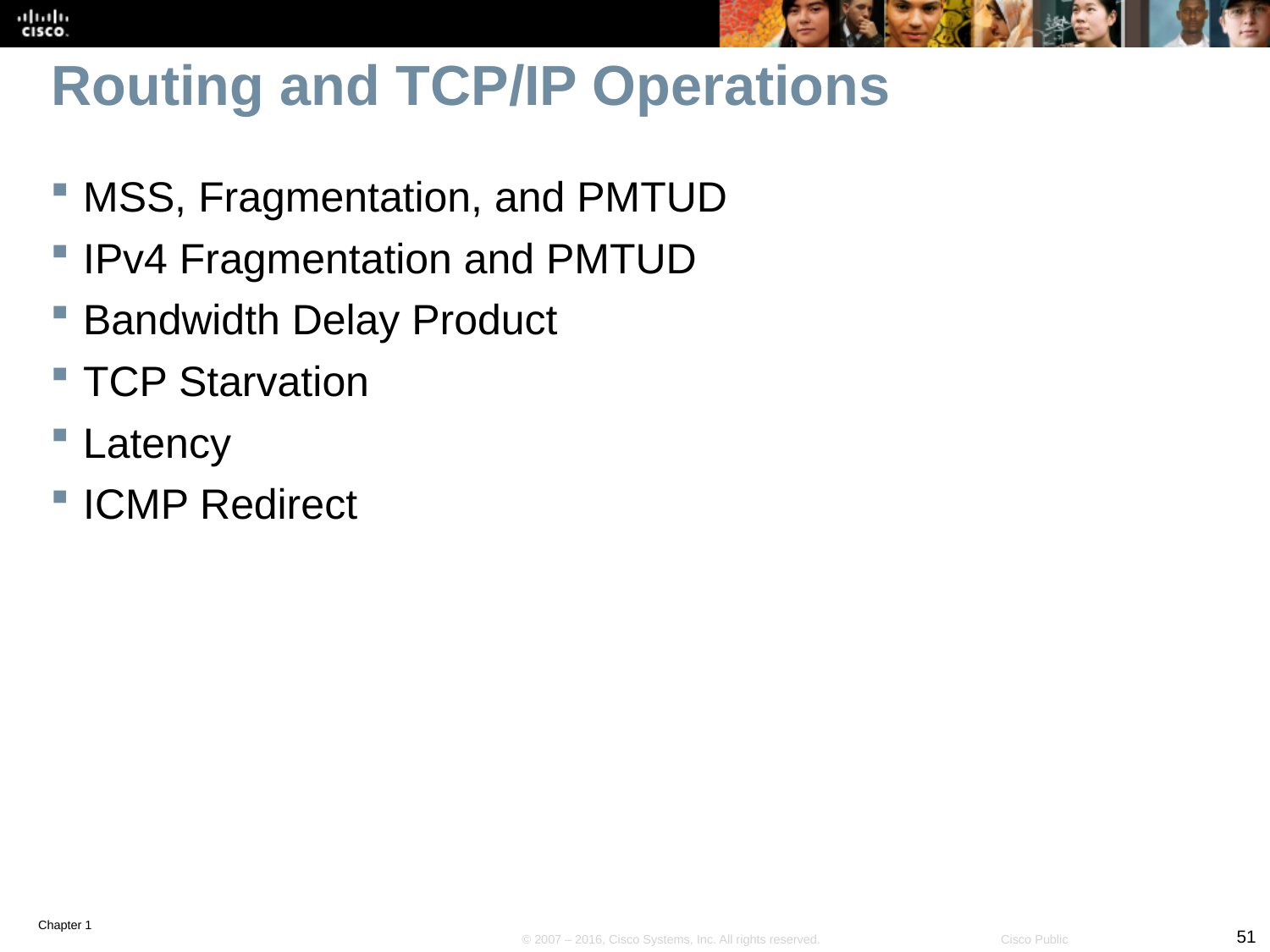

# Routing and TCP/IP Operations
MSS, Fragmentation, and PMTUD
IPv4 Fragmentation and PMTUD
Bandwidth Delay Product
TCP Starvation
Latency
ICMP Redirect